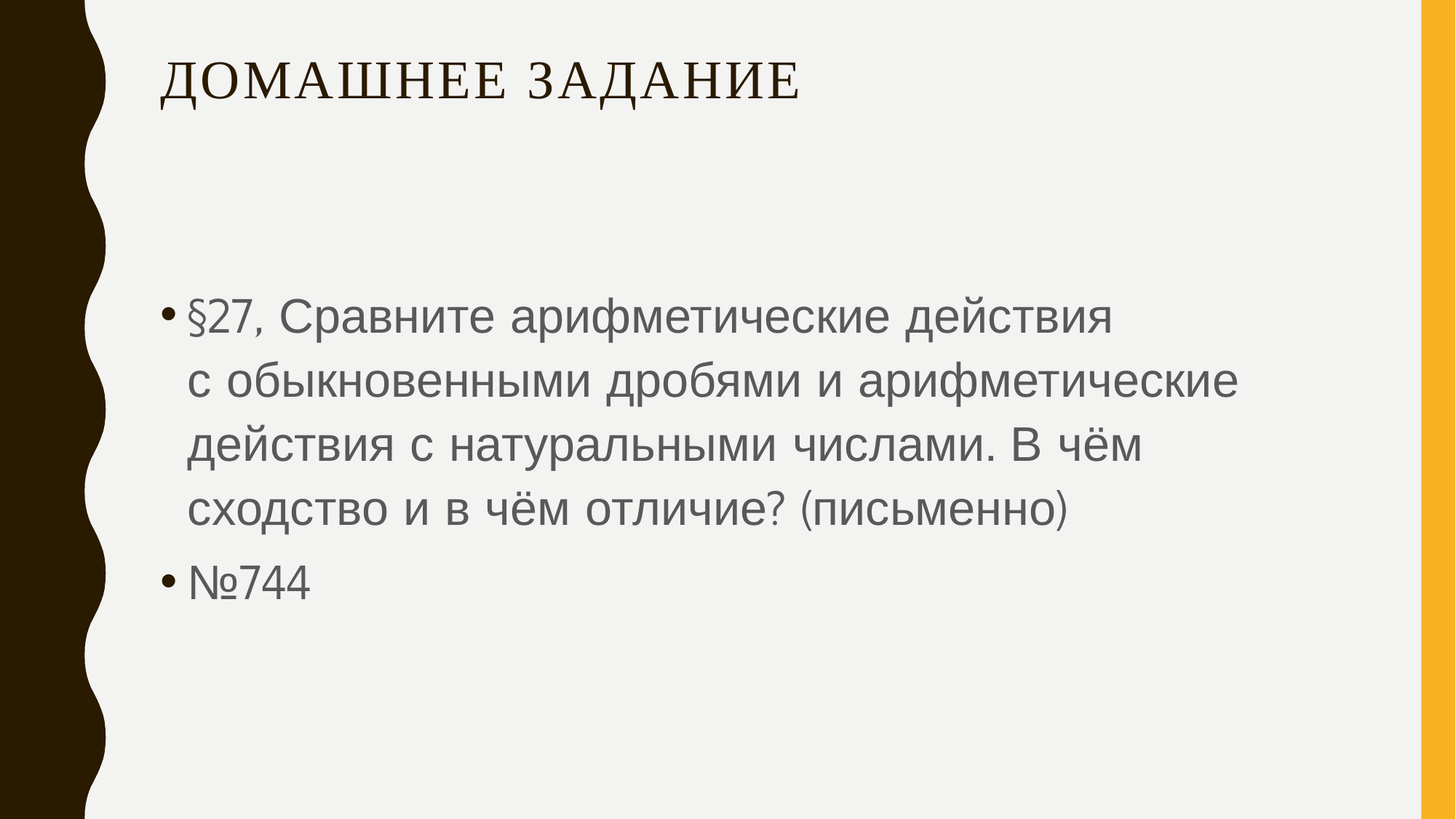

# Домашнее задание
§27, Сравните арифметические действия с обыкновенными дробями и арифметические действия с натуральными числами. В чём сходство и в чём отличие? (письменно)
№744